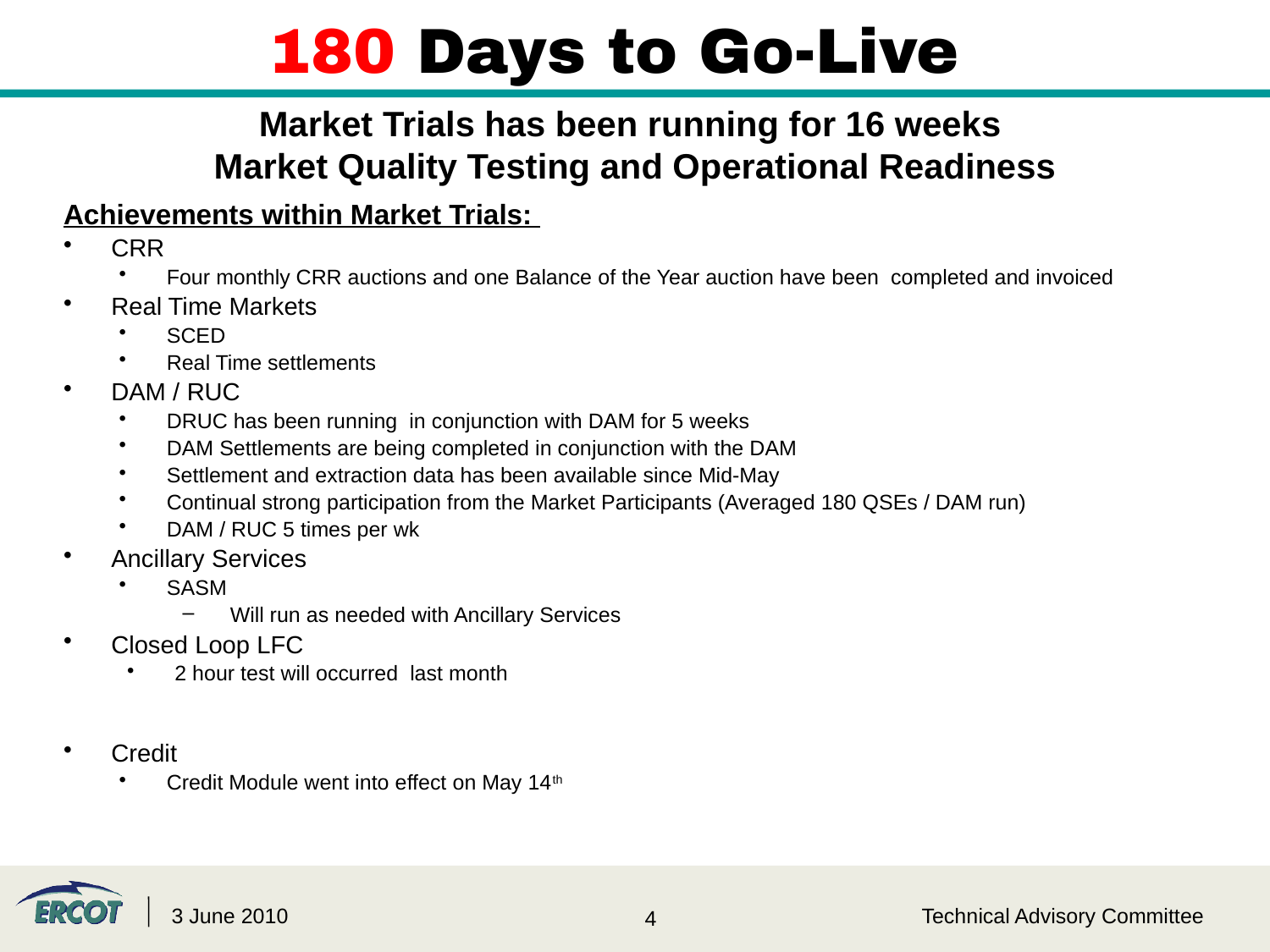

# 180 Days to Go-Live
Market Trials has been running for 16 weeks
Market Quality Testing and Operational Readiness

Achievements within Market Trials:
CRR
Four monthly CRR auctions and one Balance of the Year auction have been  completed and invoiced
Real Time Markets
SCED
Real Time settlements
DAM / RUC
DRUC has been running  in conjunction with DAM for 5 weeks
DAM Settlements are being completed in conjunction with the DAM
Settlement and extraction data has been available since Mid-May
Continual strong participation from the Market Participants (Averaged 180 QSEs / DAM run)
DAM / RUC 5 times per wk
Ancillary Services
SASM
Will run as needed with Ancillary Services
Closed Loop LFC
2 hour test will occurred  last month

Credit
Credit Module went into effect on May 14th

3 June 2010
Technical Advisory Committee